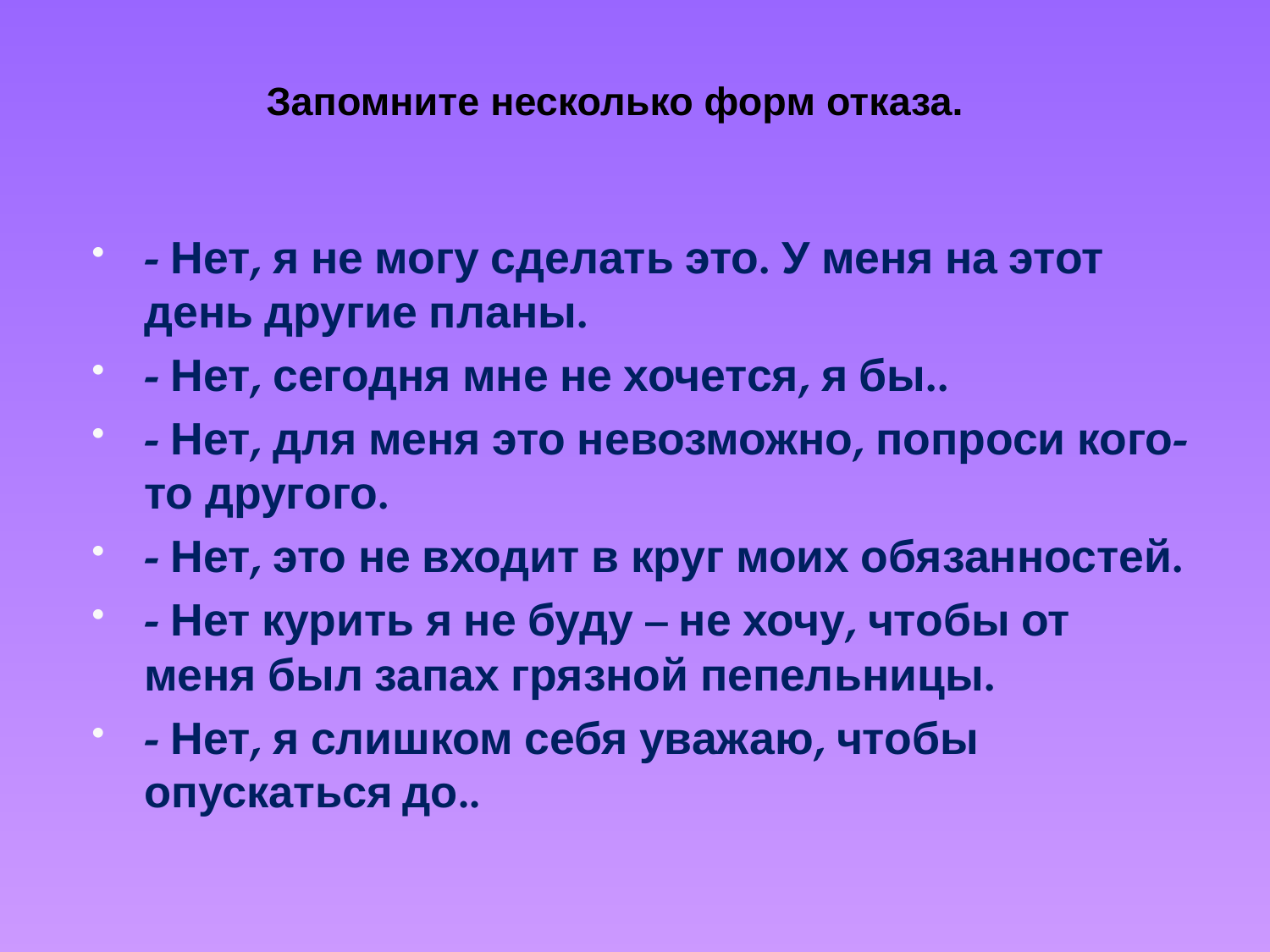

# Запомните несколько форм отказа.
- Нет, я не могу сделать это. У меня на этот день другие планы.
- Нет, сегодня мне не хочется, я бы..
- Нет, для меня это невозможно, попроси кого-то другого.
- Нет, это не входит в круг моих обязанностей.
- Нет курить я не буду – не хочу, чтобы от меня был запах грязной пепельницы.
- Нет, я слишком себя уважаю, чтобы опускаться до..